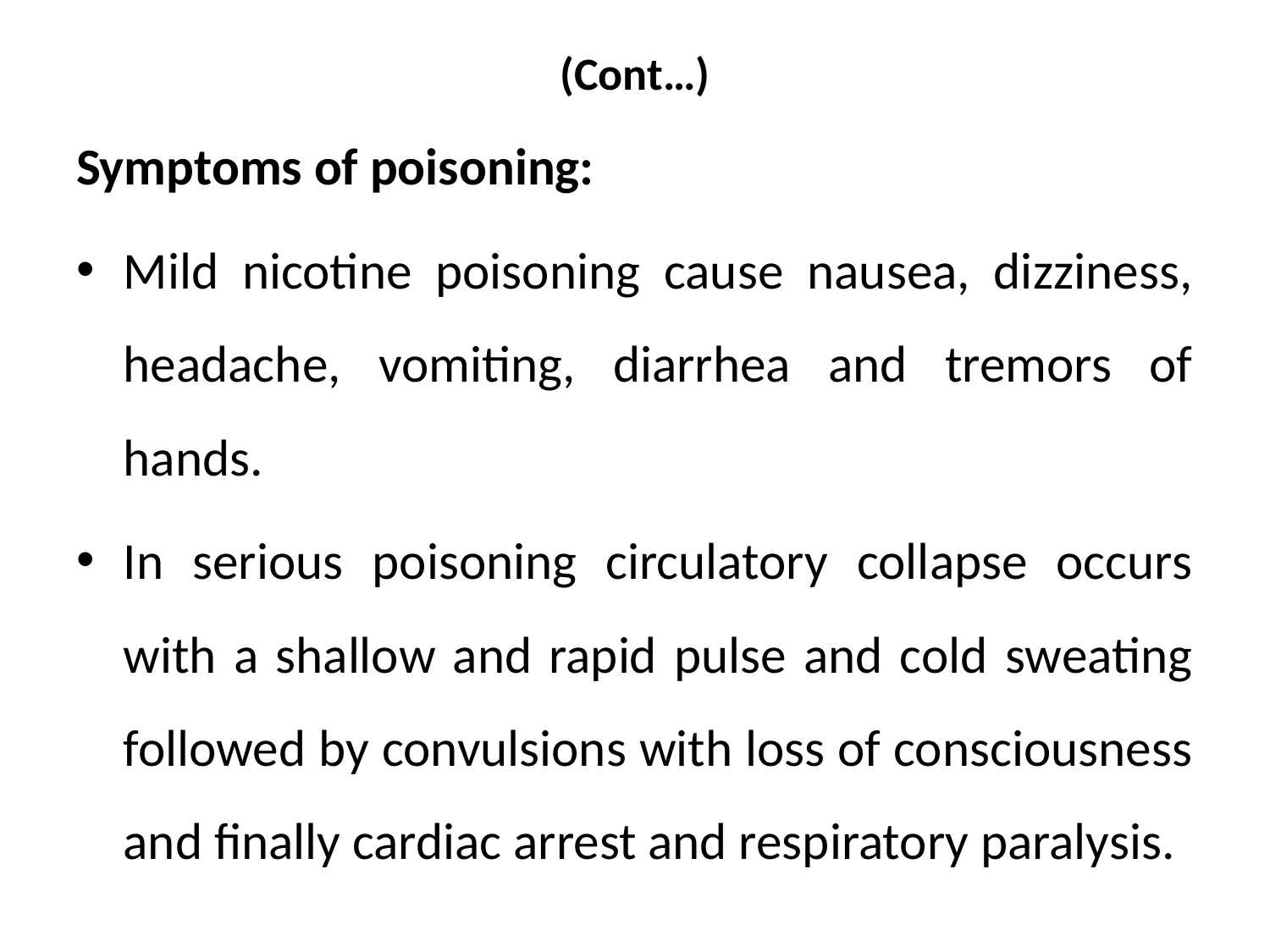

# (Cont…)
Symptoms of poisoning:
Mild nicotine poisoning cause nausea, dizziness, headache, vomiting, diarrhea and tremors of hands.
In serious poisoning circulatory collapse occurs with a shallow and rapid pulse and cold sweating followed by convulsions with loss of consciousness and finally cardiac arrest and respiratory paralysis.